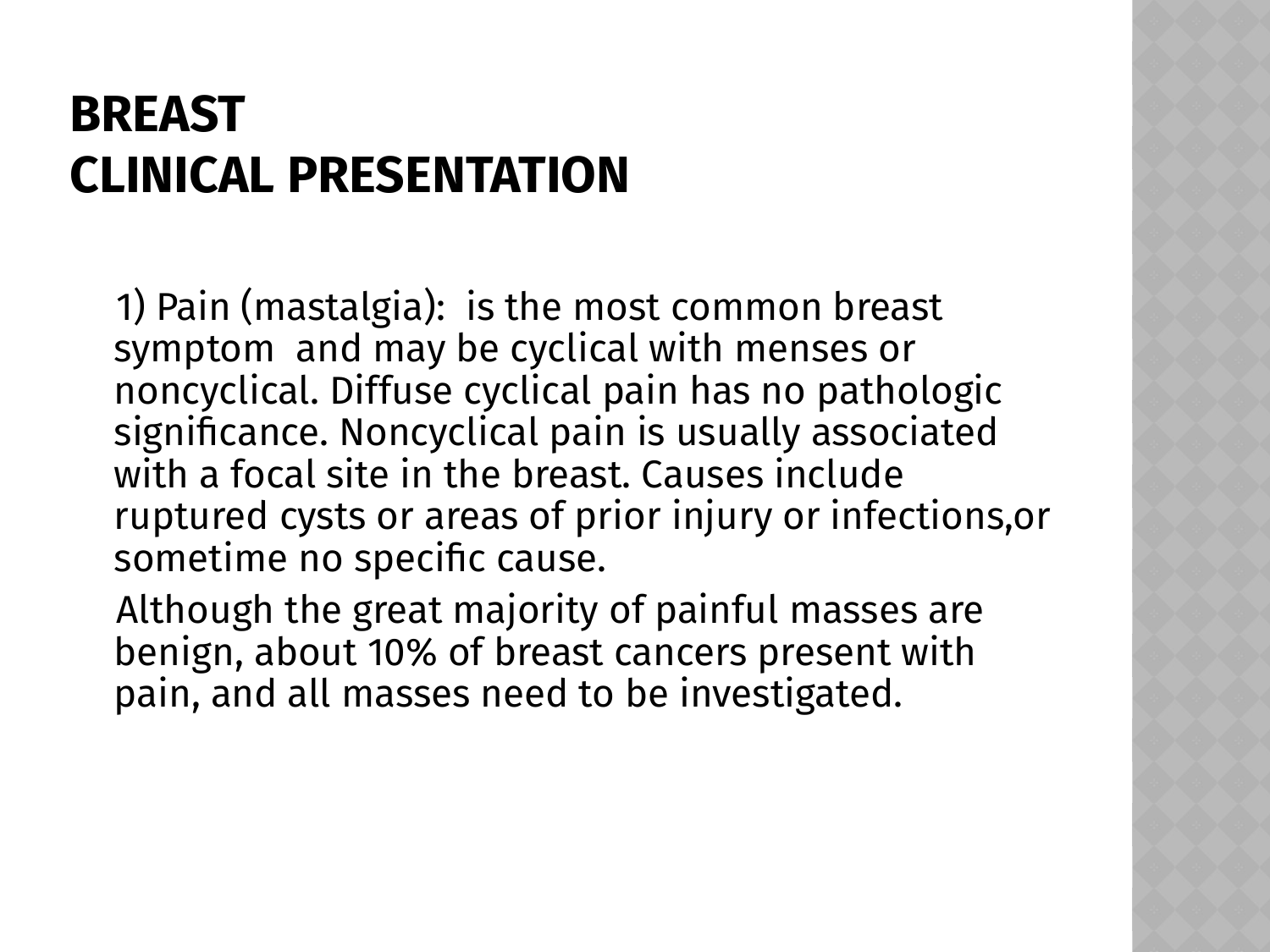

# Breast Clinical Presentation

    1) Pain (mastalgia):  is the most common breast symptom  and may be cyclical with menses or noncyclical. Diffuse cyclical pain has no pathologic significance. Noncyclical pain is usually associated with a focal site in the breast. Causes include ruptured cysts or areas of prior injury or infections,or sometime no specific cause.
    Although the great majority of painful masses are benign, about 10% of breast cancers present with pain, and all masses need to be investigated.